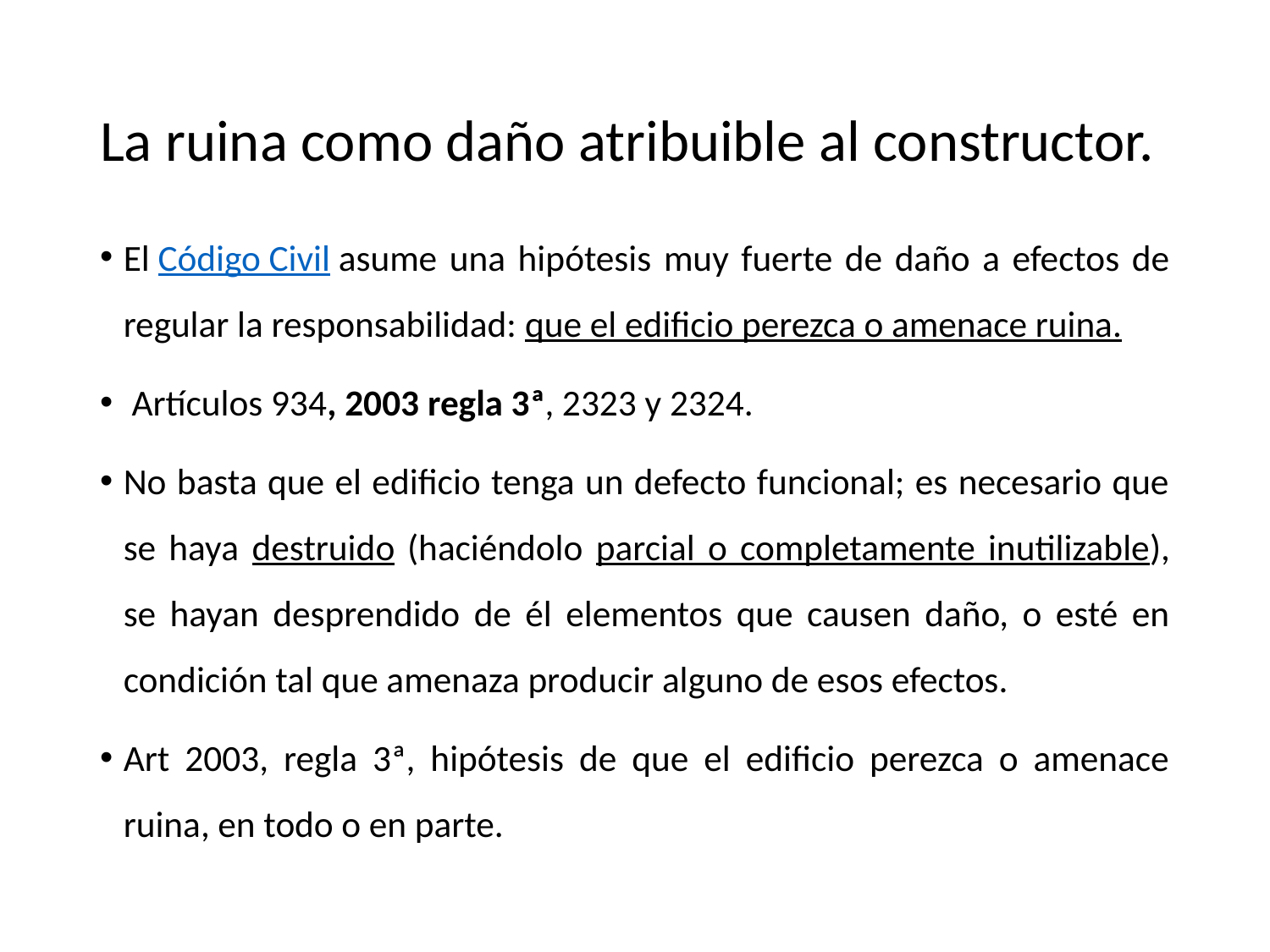

# La ruina como daño atribuible al constructor.
El Código Civil asume una hipótesis muy fuerte de daño a efectos de regular la responsabilidad: que el edificio perezca o amenace ruina.
 Artículos 934, 2003 regla 3ª, 2323 y 2324.
No basta que el edificio tenga un defecto funcional; es necesario que se haya destruido (haciéndolo parcial o completamente inutilizable), se hayan desprendido de él elementos que causen daño, o esté en condición tal que amenaza producir alguno de esos efectos.
Art 2003, regla 3ª, hipótesis de que el edificio perezca o amenace ruina, en todo o en parte.